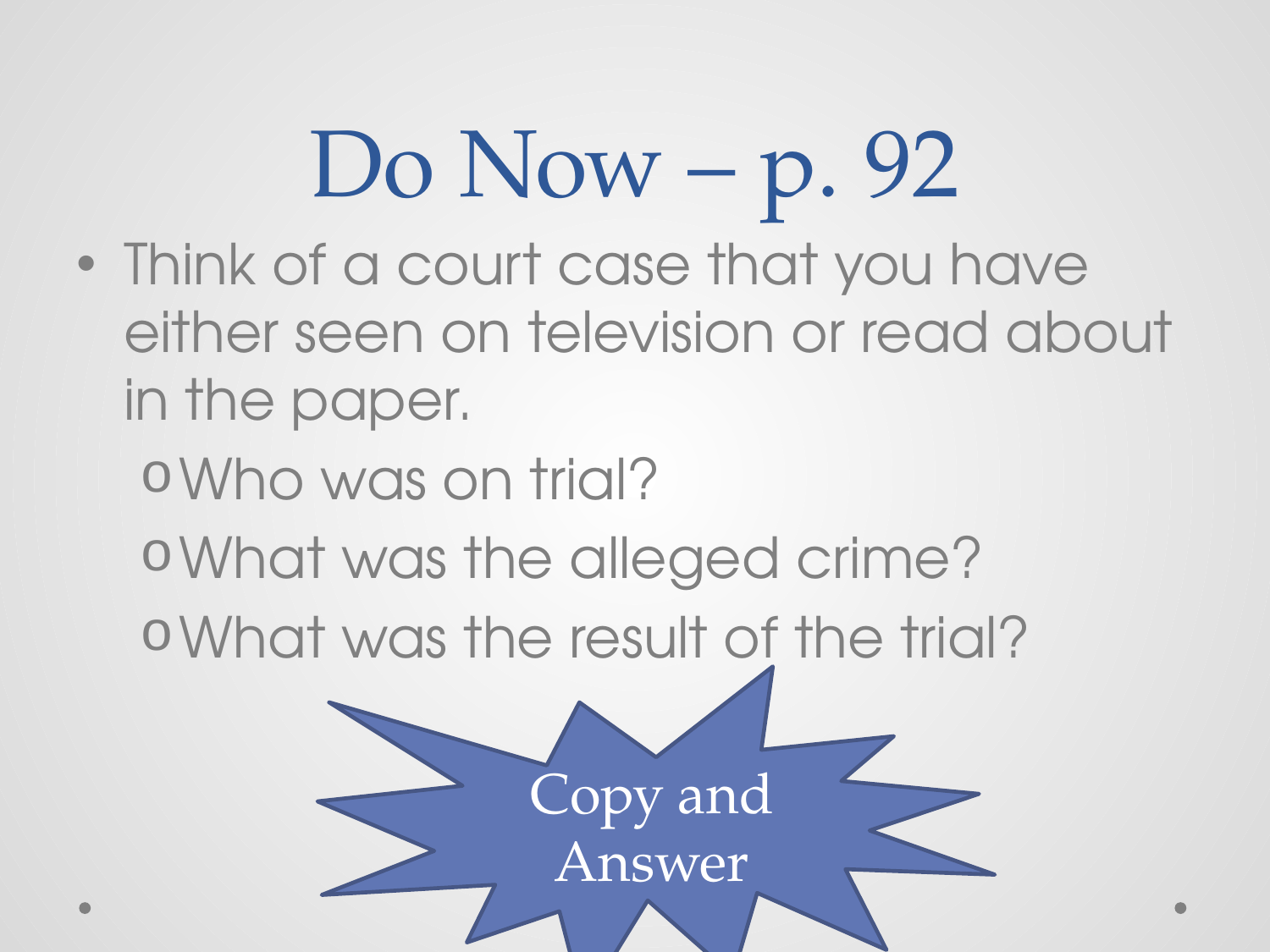

# Do Now – p. 92
Think of a court case that you have either seen on television or read about in the paper.
Who was on trial?
What was the alleged crime?
What was the result of the trial?
Copy and Answer